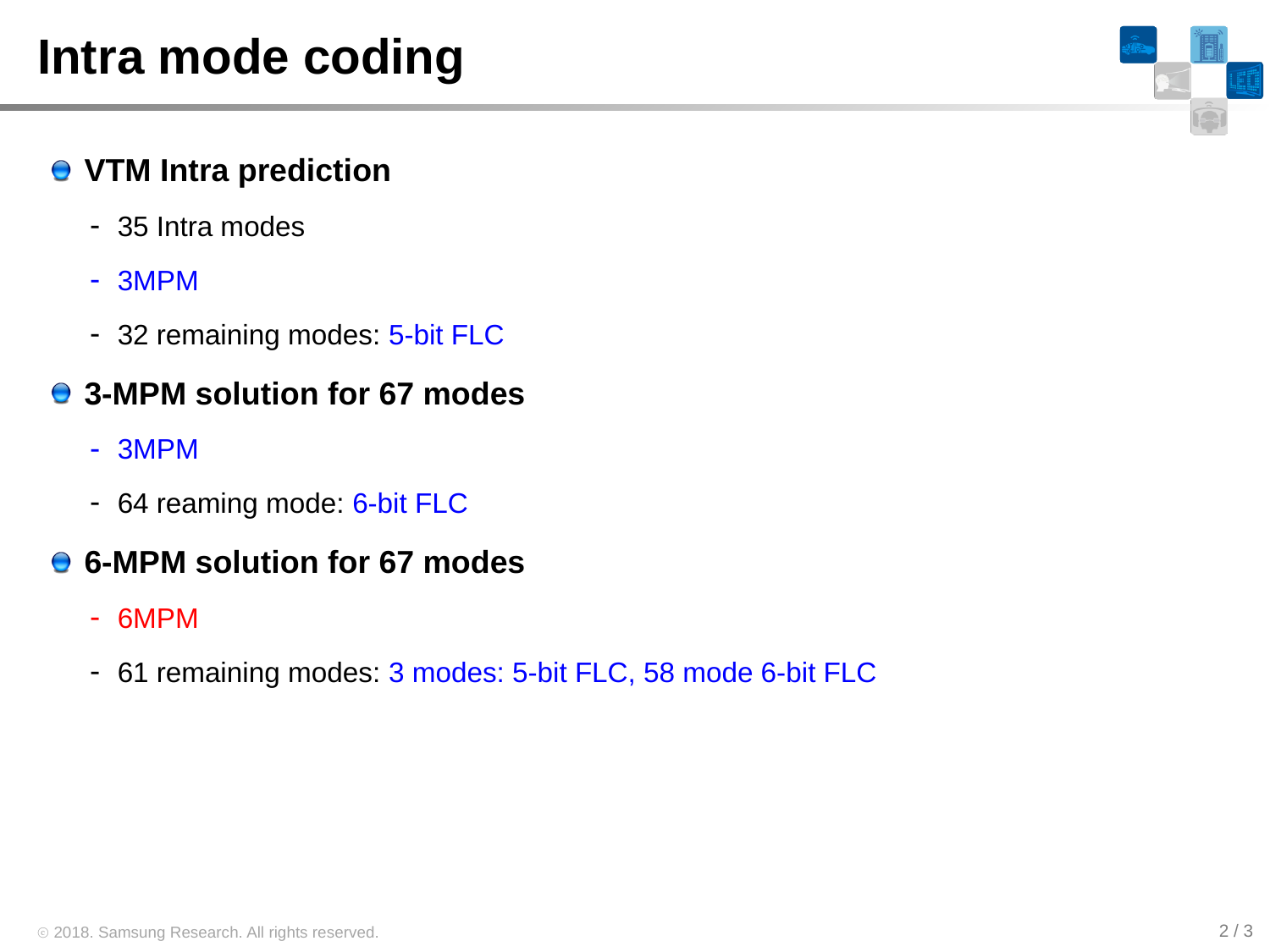

# Intra mode coding
VTM Intra prediction
35 Intra modes
3MPM
32 remaining modes: 5-bit FLC
3-MPM solution for 67 modes
3MPM
64 reaming mode: 6-bit FLC
6-MPM solution for 67 modes
6MPM
61 remaining modes: 3 modes: 5-bit FLC, 58 mode 6-bit FLC

2 / 3